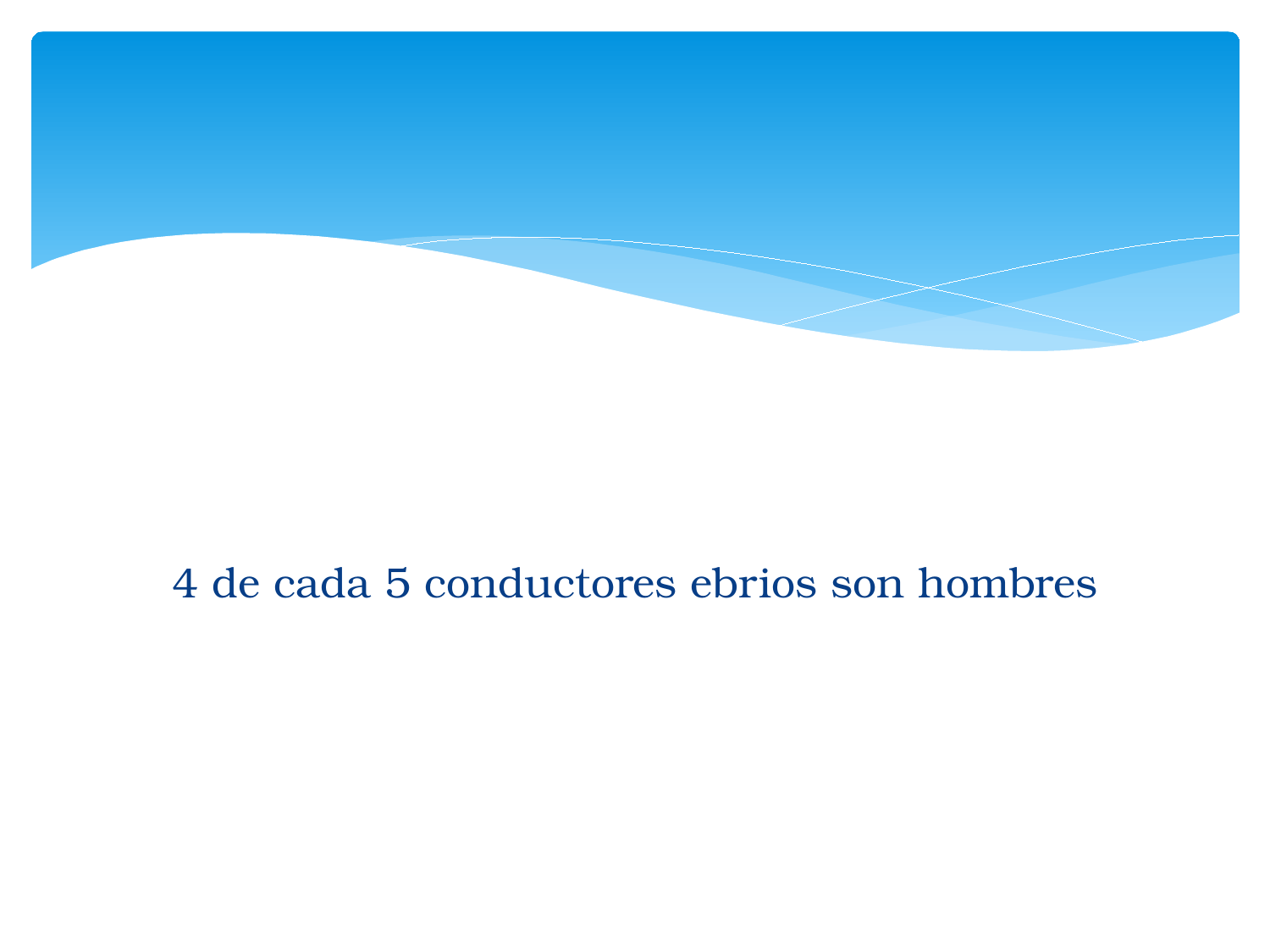

#

4 de cada 5 conductores ebrios son hombres